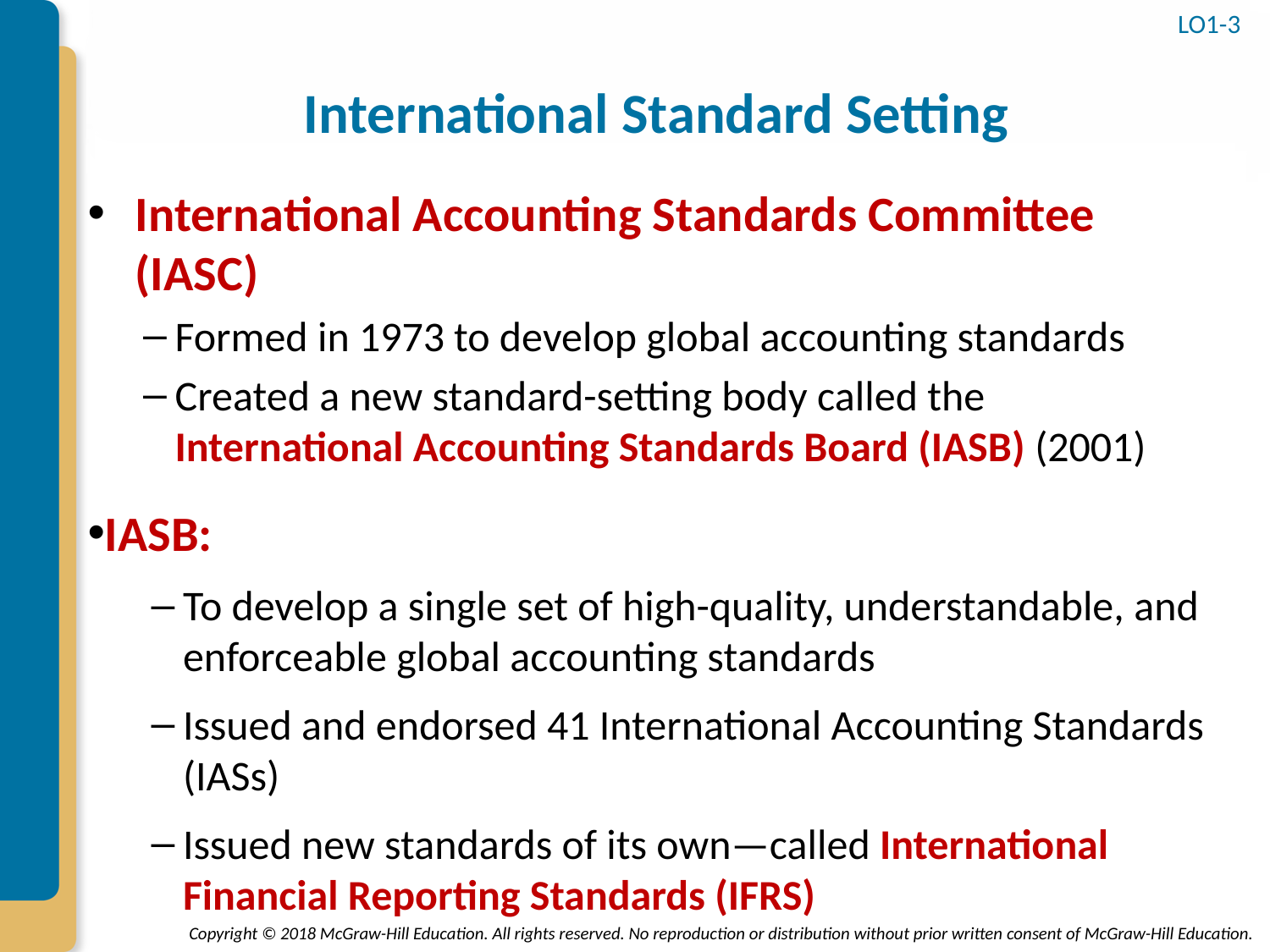

LO1-3
# International Standard Setting
International Accounting Standards Committee (IASC)
Formed in 1973 to develop global accounting standards
Created a new standard-setting body called the International Accounting Standards Board (IASB) (2001)
IASB:
To develop a single set of high-quality, understandable, and enforceable global accounting standards
Issued and endorsed 41 International Accounting Standards (IASs)
Issued new standards of its own—called International Financial Reporting Standards (IFRS)